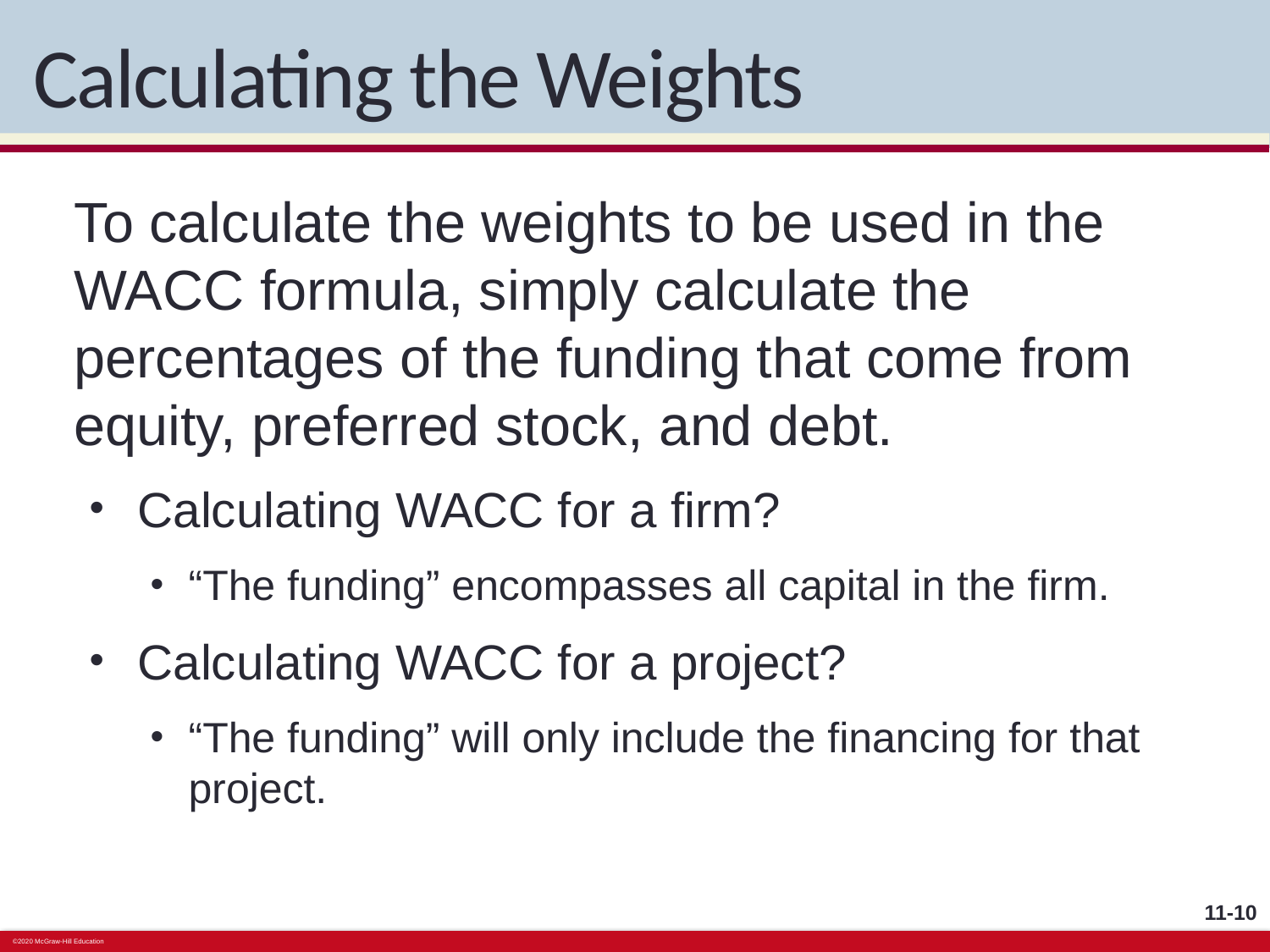

# Calculating the Weights
To calculate the weights to be used in the WACC formula, simply calculate the percentages of the funding that come from equity, preferred stock, and debt.
Calculating WACC for a firm?
“The funding” encompasses all capital in the firm.
Calculating WACC for a project?
“The funding” will only include the financing for that project.